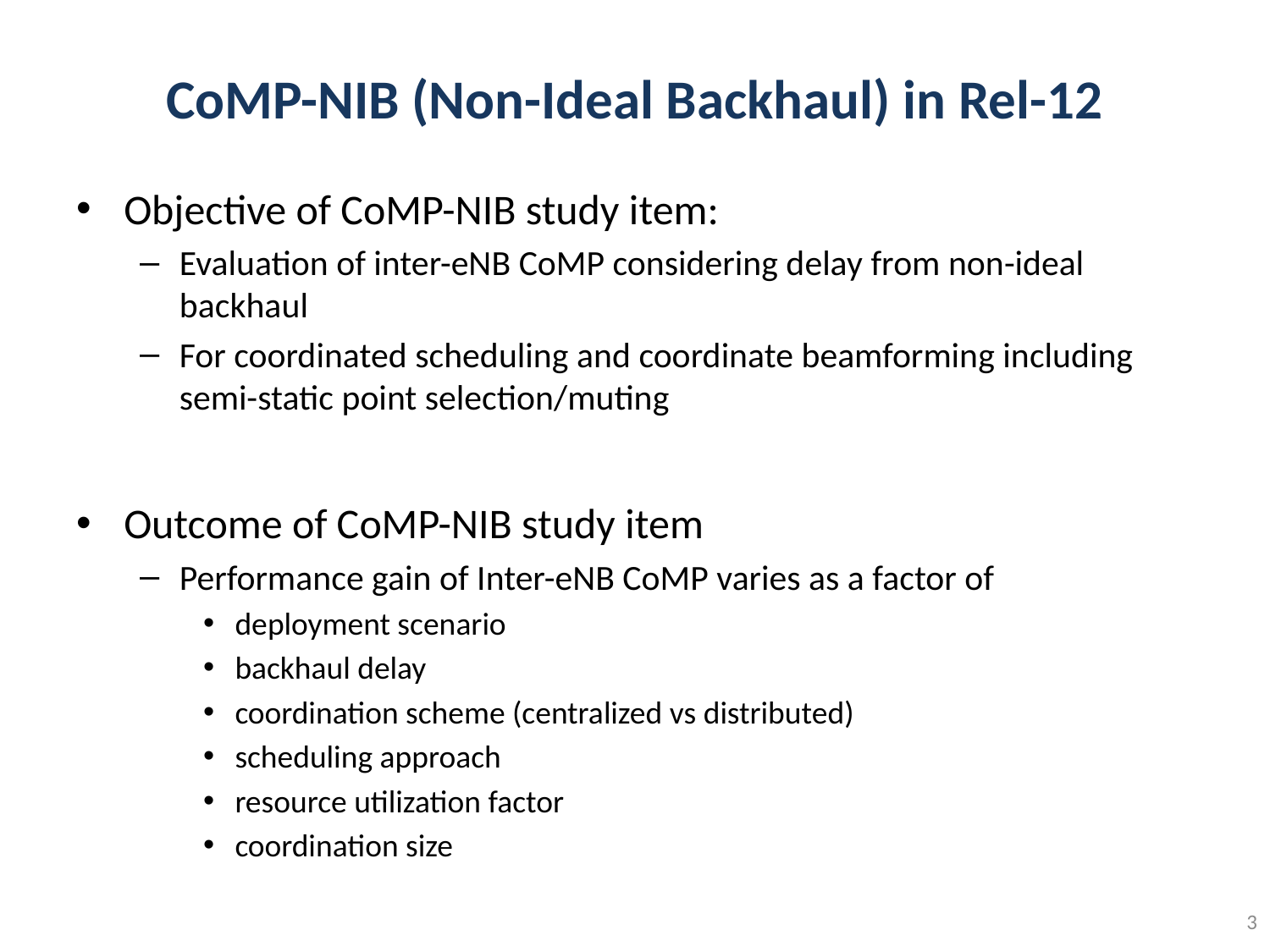

# CoMP-NIB (Non-Ideal Backhaul) in Rel-12
Objective of CoMP-NIB study item:
Evaluation of inter-eNB CoMP considering delay from non-ideal backhaul
For coordinated scheduling and coordinate beamforming including semi-static point selection/muting

Outcome of CoMP-NIB study item
Performance gain of Inter-eNB CoMP varies as a factor of
deployment scenario
backhaul delay
coordination scheme (centralized vs distributed)
scheduling approach
resource utilization factor
coordination size
3